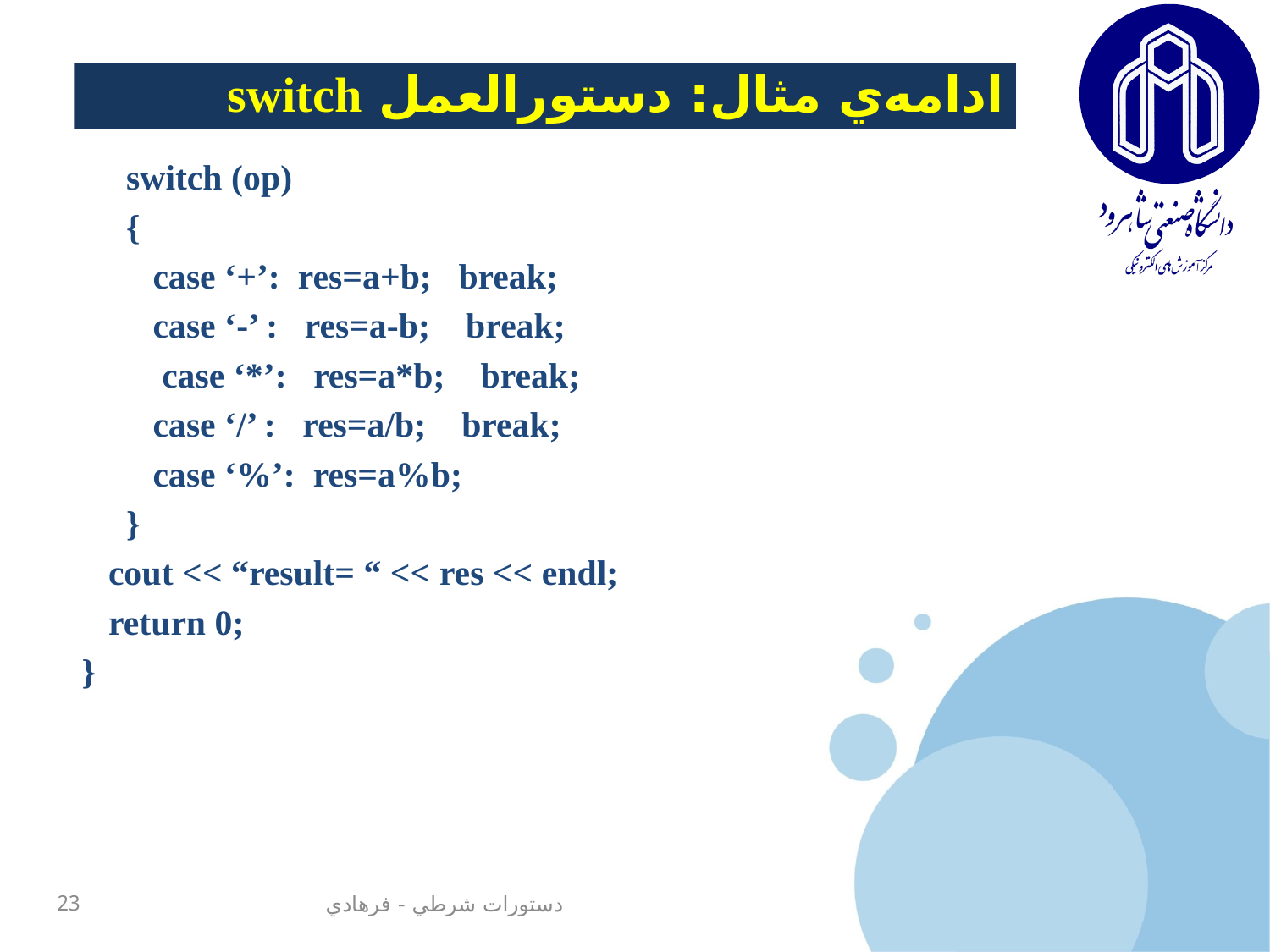

ادامه‌ي مثال: دستورالعمل switch
     switch (op)
     {
        case ‘+’:  res=a+b;   break;
        case ‘-’ :   res=a-b;    break;
         case ‘*’:   res=a*b;    break;
        case ‘/’ :   res=a/b;    break;
        case ‘%’:  res=a%b;
     }
   cout << “result= “ << res << endl;
   return 0;
}
23
دستورات شرطي - فرهادي